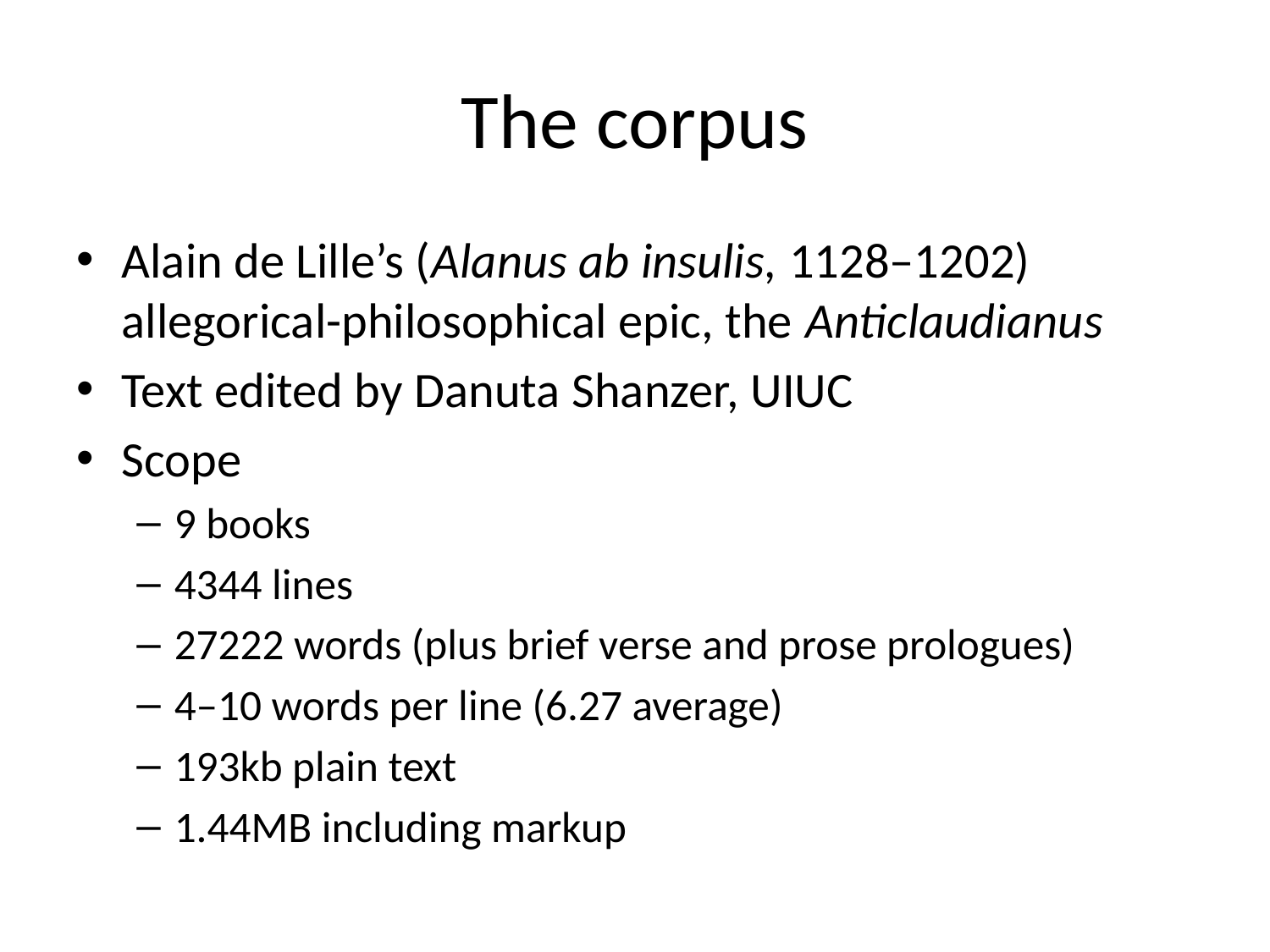

# The corpus
Alain de Lille’s (Alanus ab insulis, 1128–1202) allegorical-philosophical epic, the Anticlaudianus
Text edited by Danuta Shanzer, UIUC
Scope
9 books
4344 lines
27222 words (plus brief verse and prose prologues)
4–10 words per line (6.27 average)
193kb plain text
1.44MB including markup